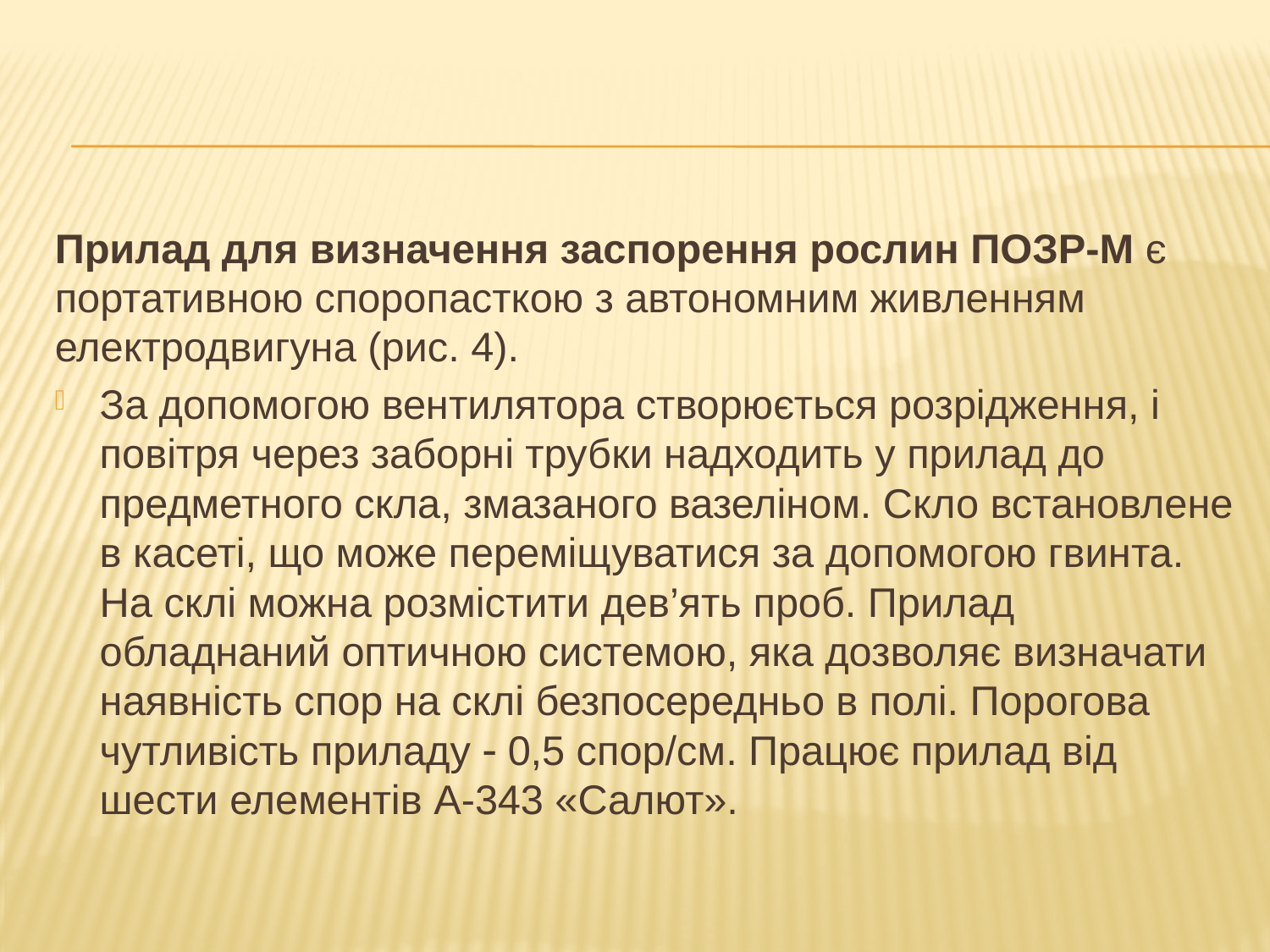

#
Прилад для визначення заспорення рослин ПОЗР-М є портативною споропасткою з автономним живленням електродвигуна (рис. 4).
За допомогою вентилятора створюється розрідження, і повітря через заборні трубки надходить у прилад до предметного скла, змазаного вазеліном. Скло встановлене в касеті, що може переміщуватися за допомогою гвинта. На склі можна розмістити дев’ять проб. Прилад обладнаний оптичною системою, яка дозволяє визначати наявність спор на склі безпосередньо в полі. Порогова чутливість приладу − 0,5 спор/см. Працює прилад від шести елементів А-343 «Салют».